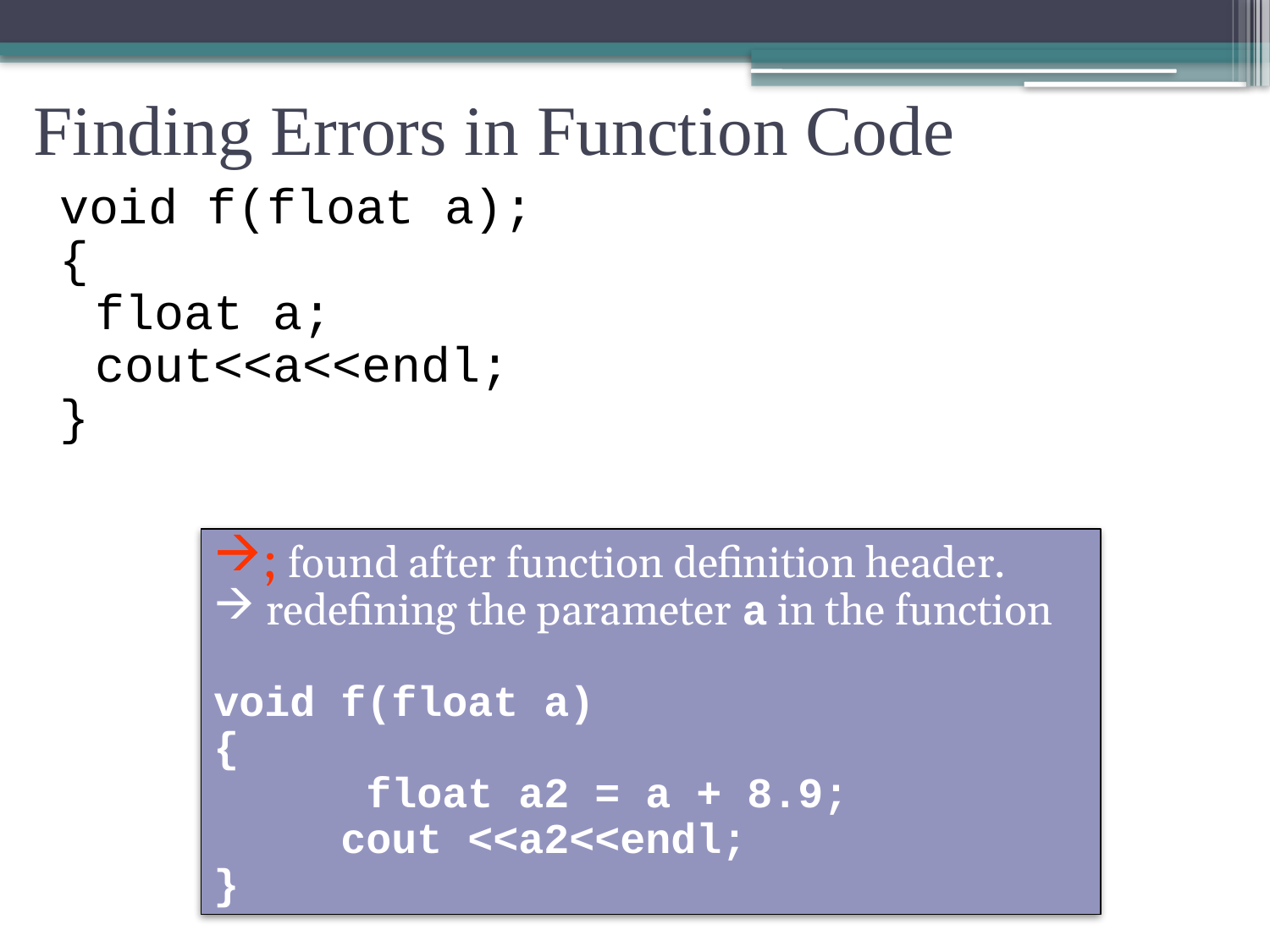

# Finding Errors in Function Code
void f(float a);
{
	float a;
	cout<<a<<endl;
}
; found after function definition header.
 redefining the parameter a in the function

void f(float a)
{
	 float a2 = a + 8.9;
	cout <<a2<<endl;
}